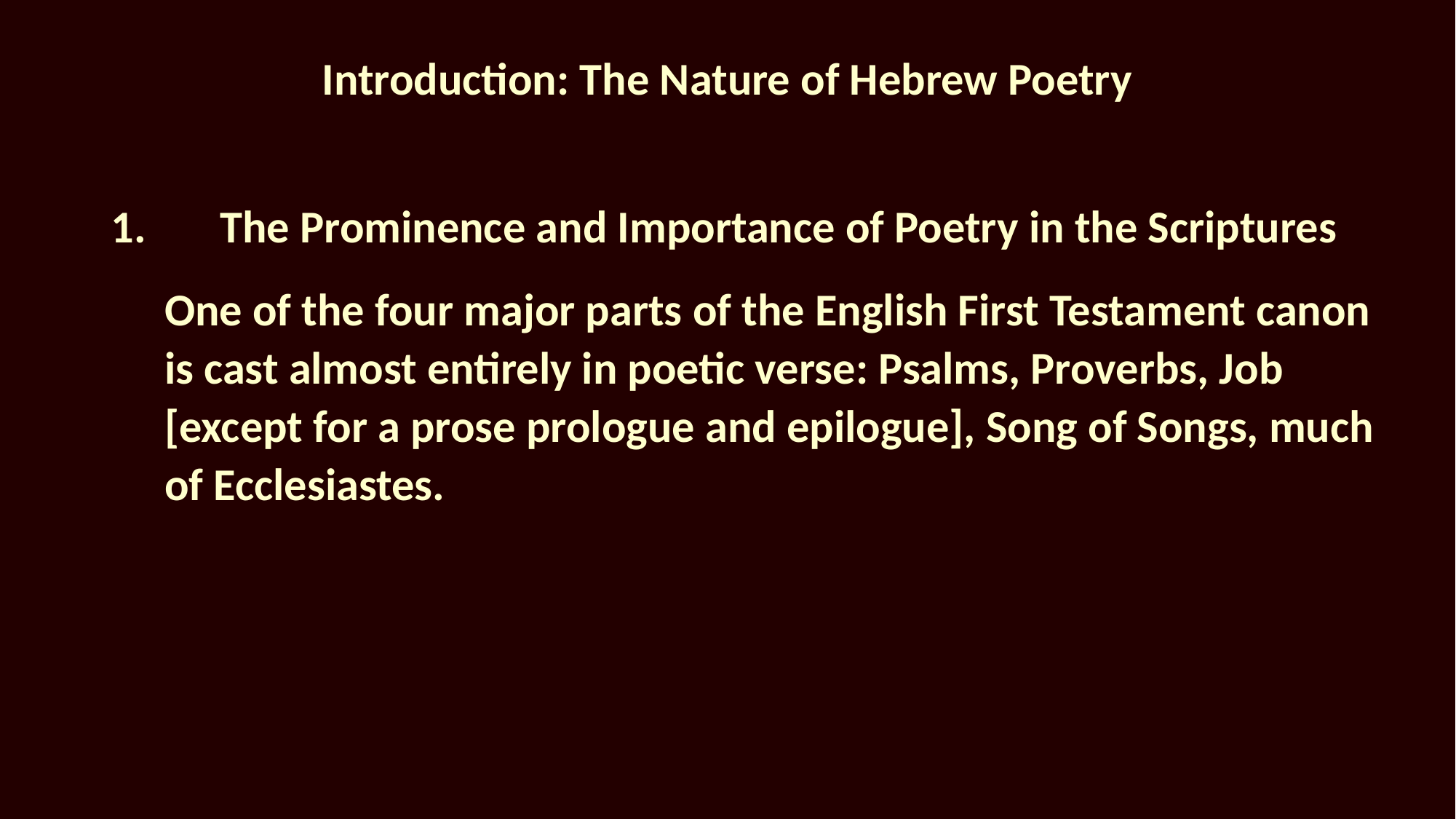

# Introduction: The Nature of Hebrew Poetry
1.	The Prominence and Importance of Poetry in the Scriptures
One of the four major parts of the English First Testament canon is cast almost entirely in poetic verse: Psalms, Proverbs, Job [except for a prose prologue and epilogue], Song of Songs, much of Ecclesiastes.